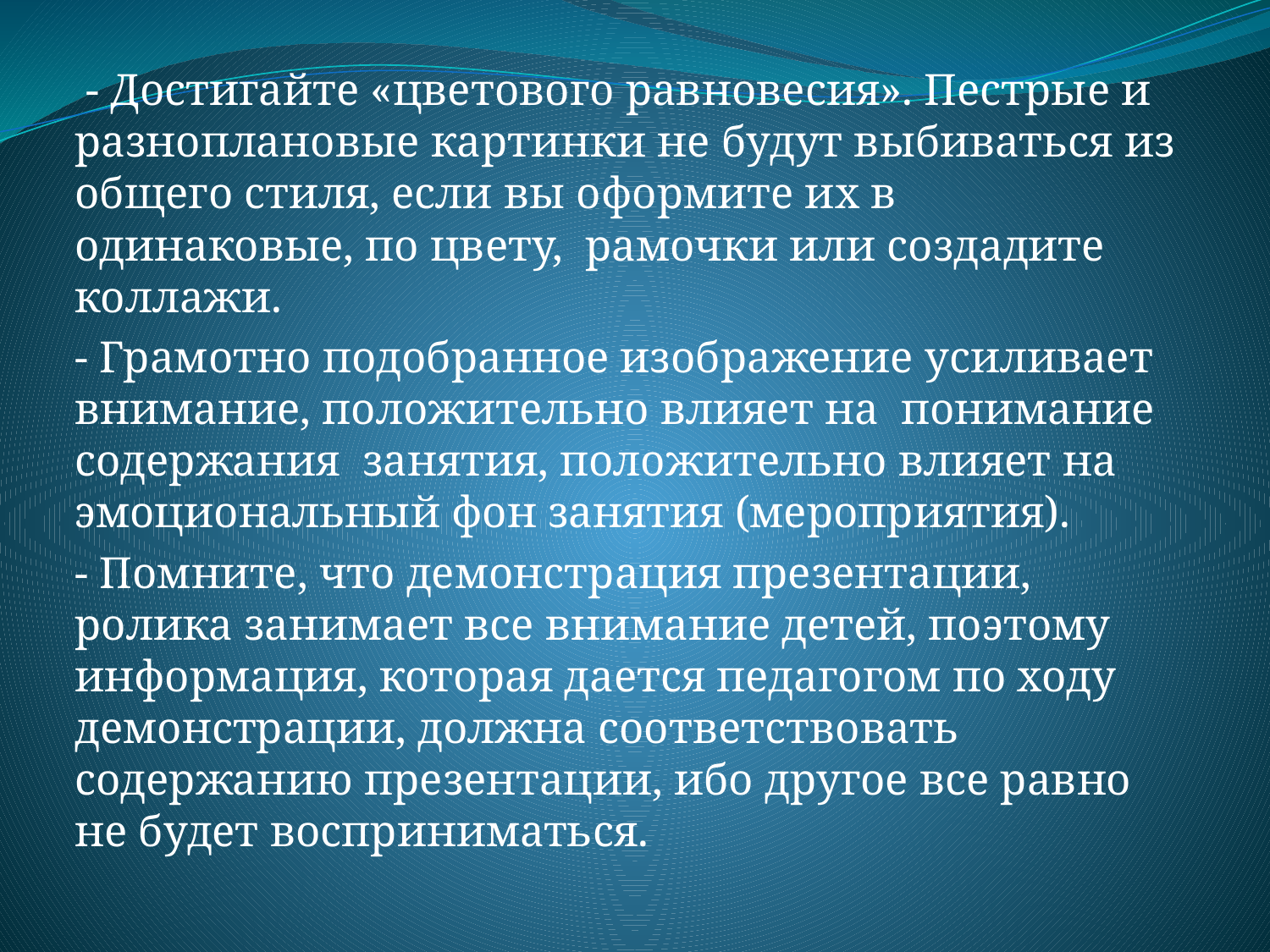

#
 - Достигайте «цветового равновесия». Пестрые и разноплановые картинки не будут выбиваться из общего стиля, если вы оформите их в одинаковые, по цвету,  рамочки или создадите коллажи.
- Грамотно подобранное изображение усиливает внимание, положительно влияет на  понимание  содержания  занятия, положительно влияет на эмоциональный фон занятия (мероприятия).
- Помните, что демонстрация презентации, ролика занимает все внимание детей, поэтому информация, которая дается педагогом по ходу демонстрации, должна соответствовать содержанию презентации, ибо другое все равно не будет восприниматься.